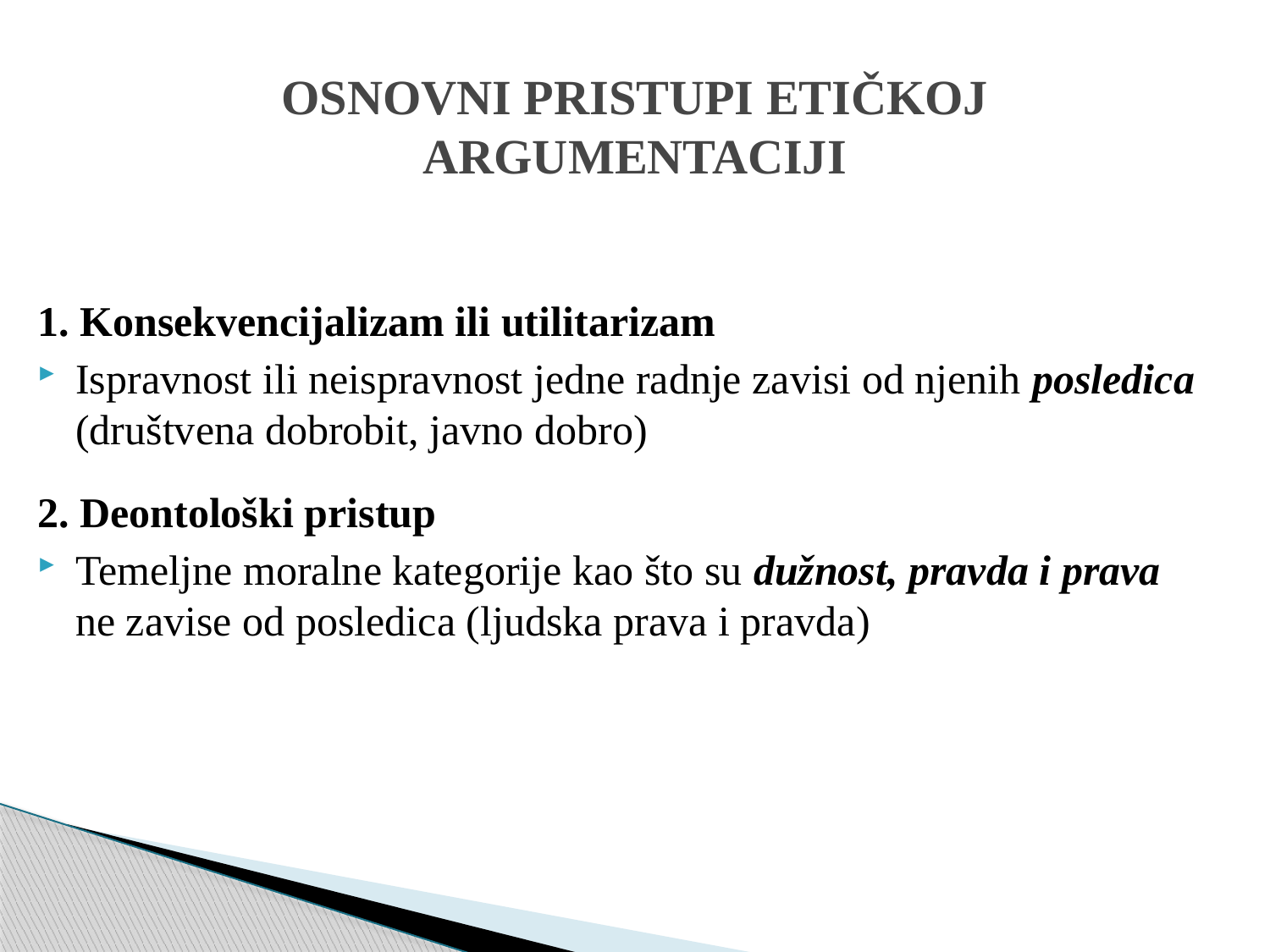

OSNOVNI PRISTUPI ETIČKOJ ARGUMENTACIJI
1. Konsekvencijalizam ili utilitarizam
Ispravnost ili neispravnost jedne radnje zavisi od njenih posledica (društvena dobrobit, javno dobro)
2. Deontološki pristup
Temeljne moralne kategorije kao što su dužnost, pravda i prava ne zavise od posledica (ljudska prava i pravda)